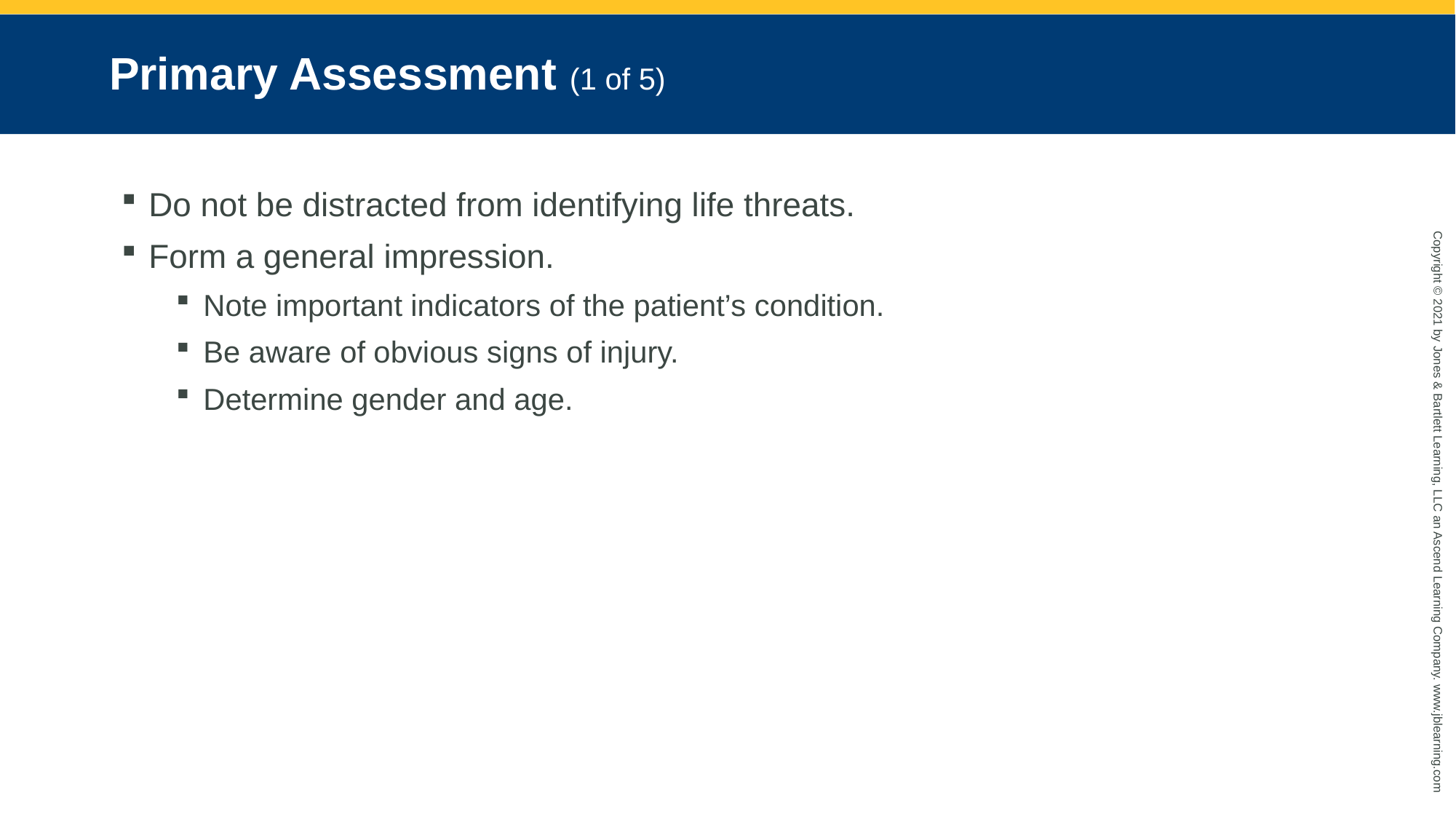

# Primary Assessment (1 of 5)
Do not be distracted from identifying life threats.
Form a general impression.
Note important indicators of the patient’s condition.
Be aware of obvious signs of injury.
Determine gender and age.